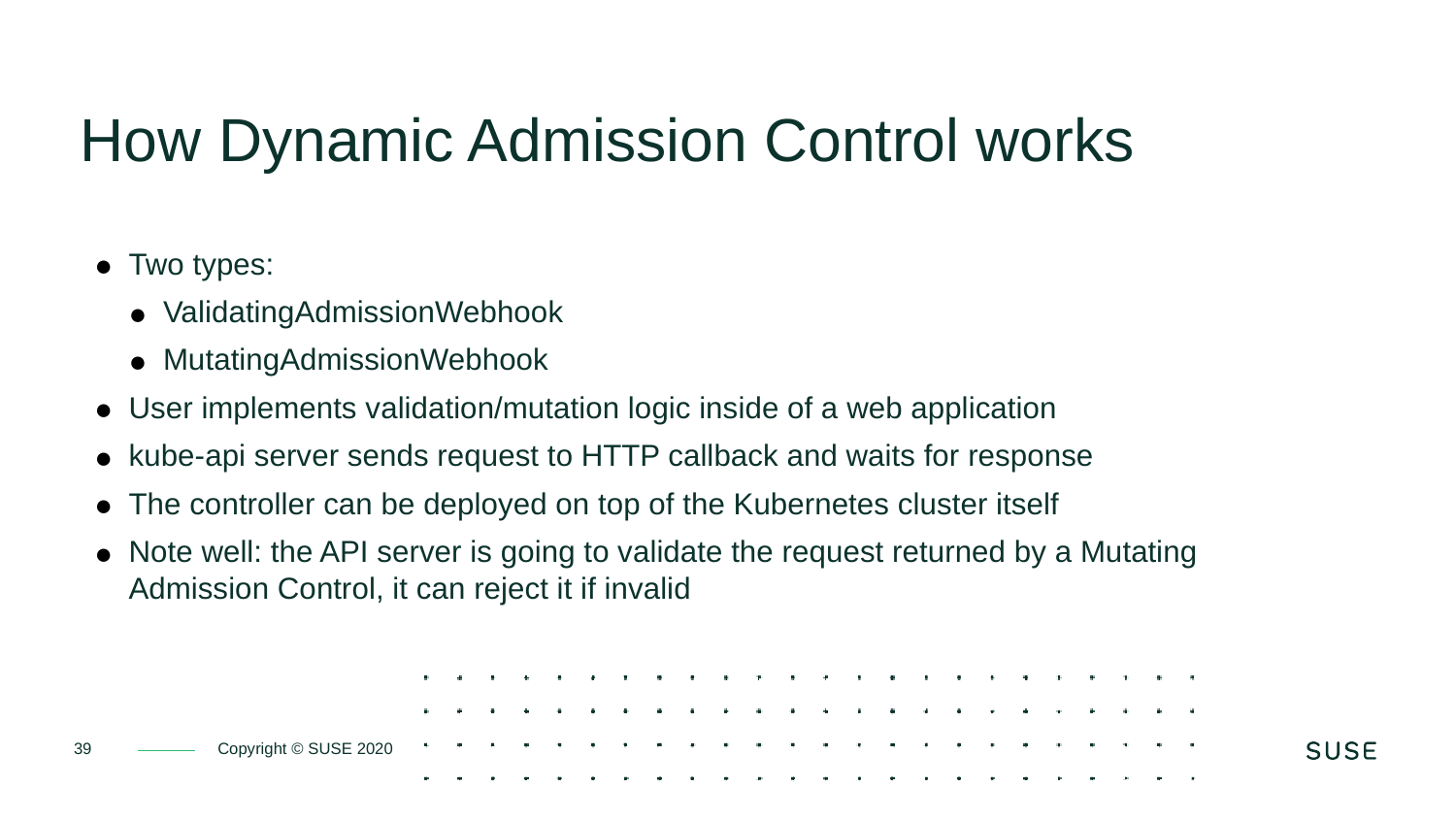

How Dynamic Admission Control works
Two types:
ValidatingAdmissionWebhook
MutatingAdmissionWebhook
User implements validation/mutation logic inside of a web application
kube-api server sends request to HTTP callback and waits for response
The controller can be deployed on top of the Kubernetes cluster itself
Note well: the API server is going to validate the request returned by a Mutating Admission Control, it can reject it if invalid